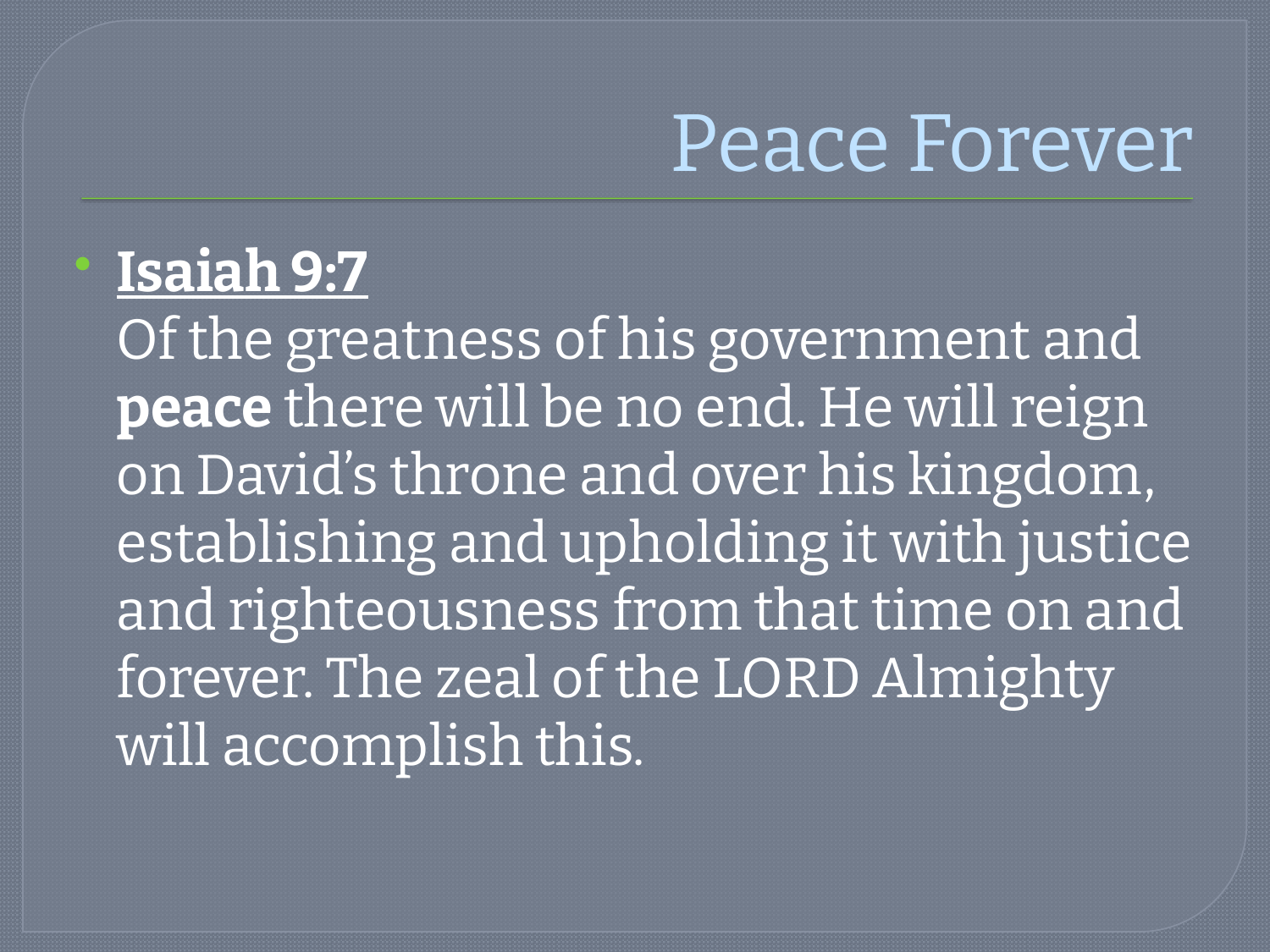

# Peace Forever
Isaiah 9:7
Of the greatness of his government and peace there will be no end. He will reign on David’s throne and over his kingdom, establishing and upholding it with justice and righteousness from that time on and forever. The zeal of the LORD Almighty will accomplish this.